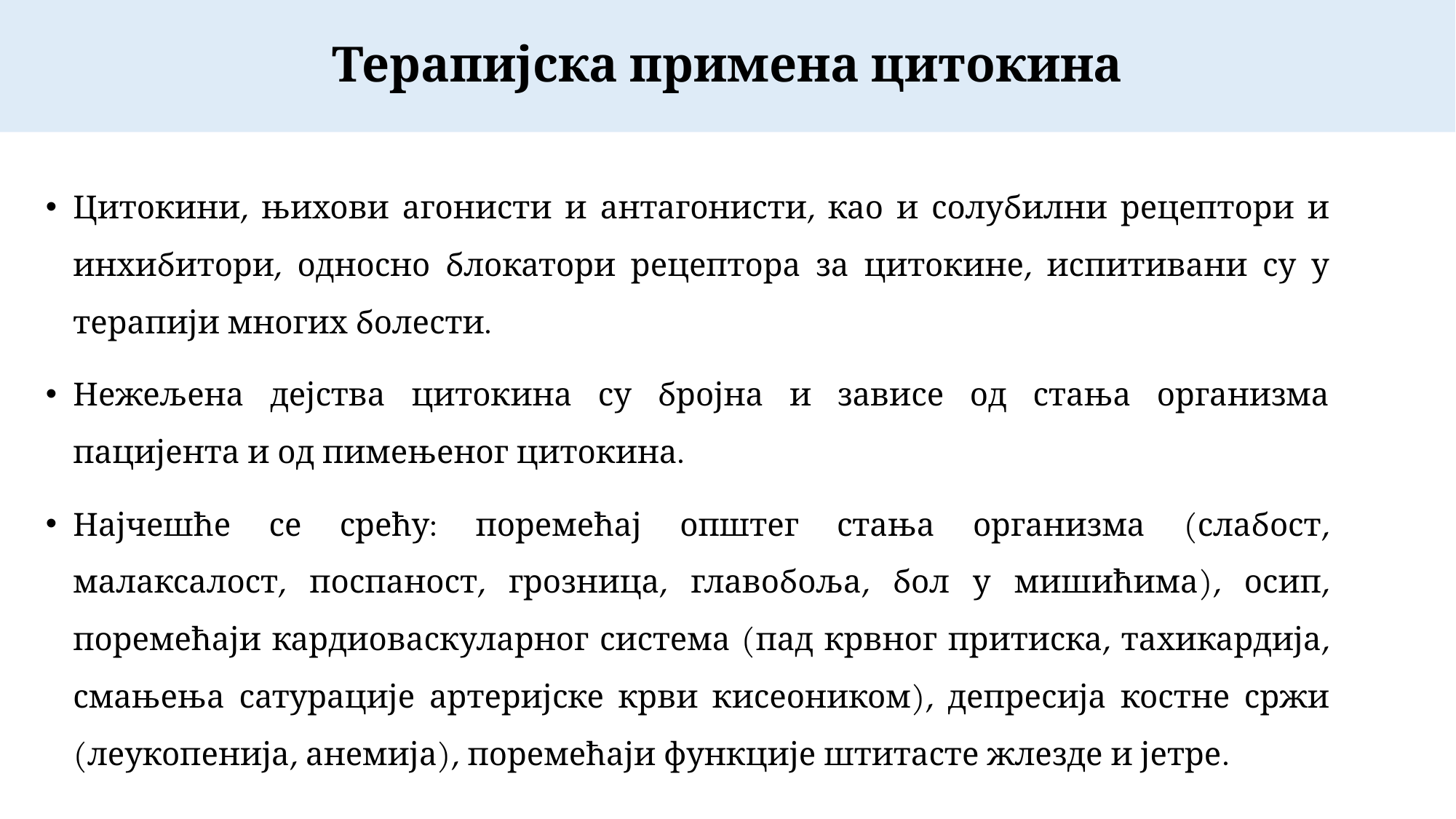

Терапијска примена цитокина
Цитокини, њихови агонисти и антагонисти, као и солубилни рецептори и инхибитори, односно блокатори рецептора за цитокине, испитивани су у терапији многих болести.
Нежељена дејства цитокина су бројна и зависе од стања организма пацијента и од пимењеног цитокина.
Најчешће се срећу: поремећај општег стања организма (слабост, малаксалост, поспаност, грозница, главобоља, бол у мишићима), осип, поремећаји кардиоваскуларног система (пад крвног притиска, тахикардија, смањења сатурације артеријске крви кисеоником), депресија костне сржи (леукопенија, анемија), поремећаји функције штитасте жлезде и јетре.